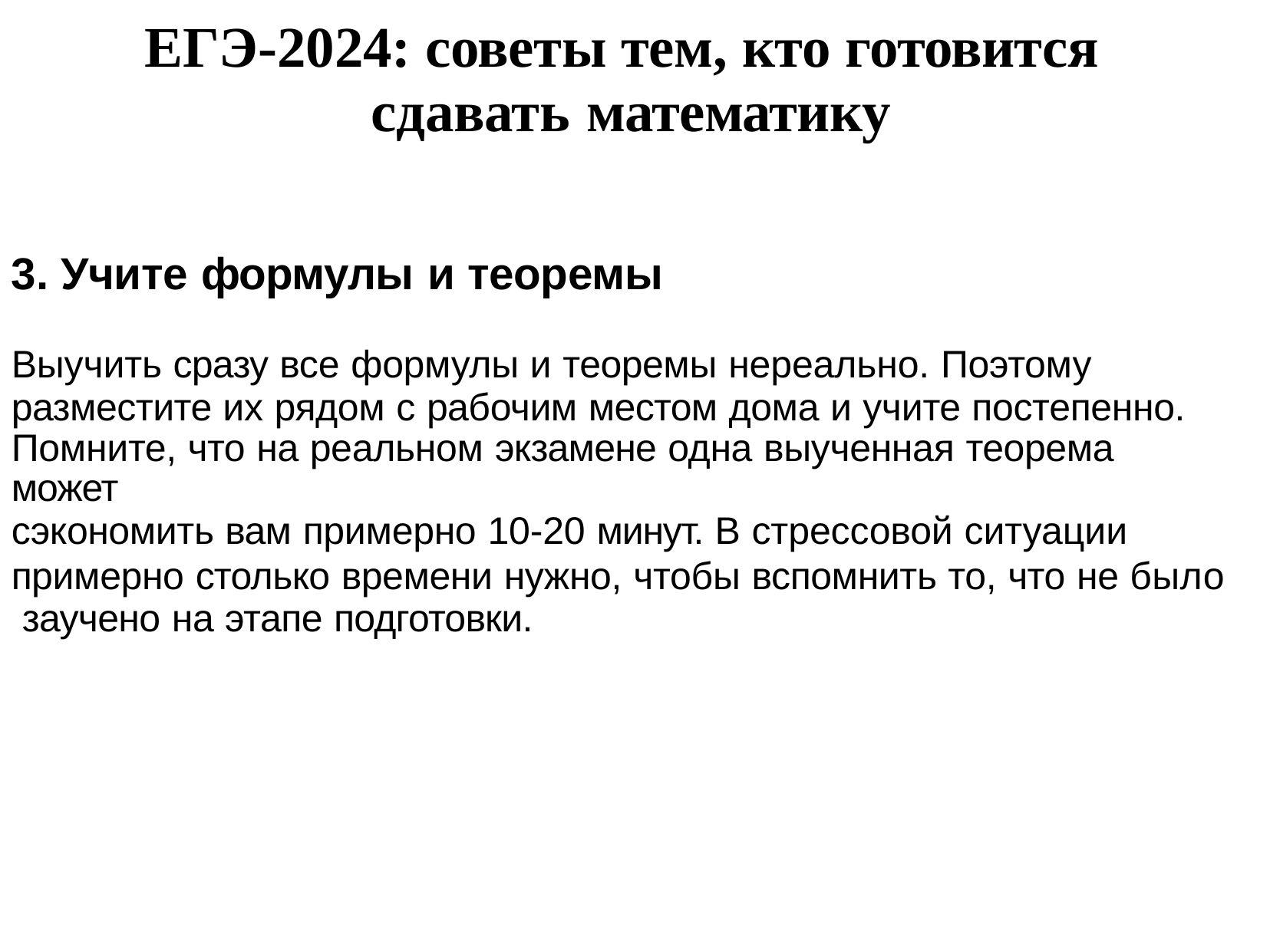

# ЕГЭ-2024: советы тем, кто готовится  сдавать	математику
3. Учите формулы и теоремы
Выучить сразу все формулы и теоремы нереально. Поэтому  разместите их рядом с рабочим местом дома и учите постепенно.
Помните, что на реальном экзамене одна выученная теорема может
сэкономить вам примерно 10-20 минут. В стрессовой ситуации
примерно столько времени нужно, чтобы вспомнить то, что не было  заучено на этапе подготовки.